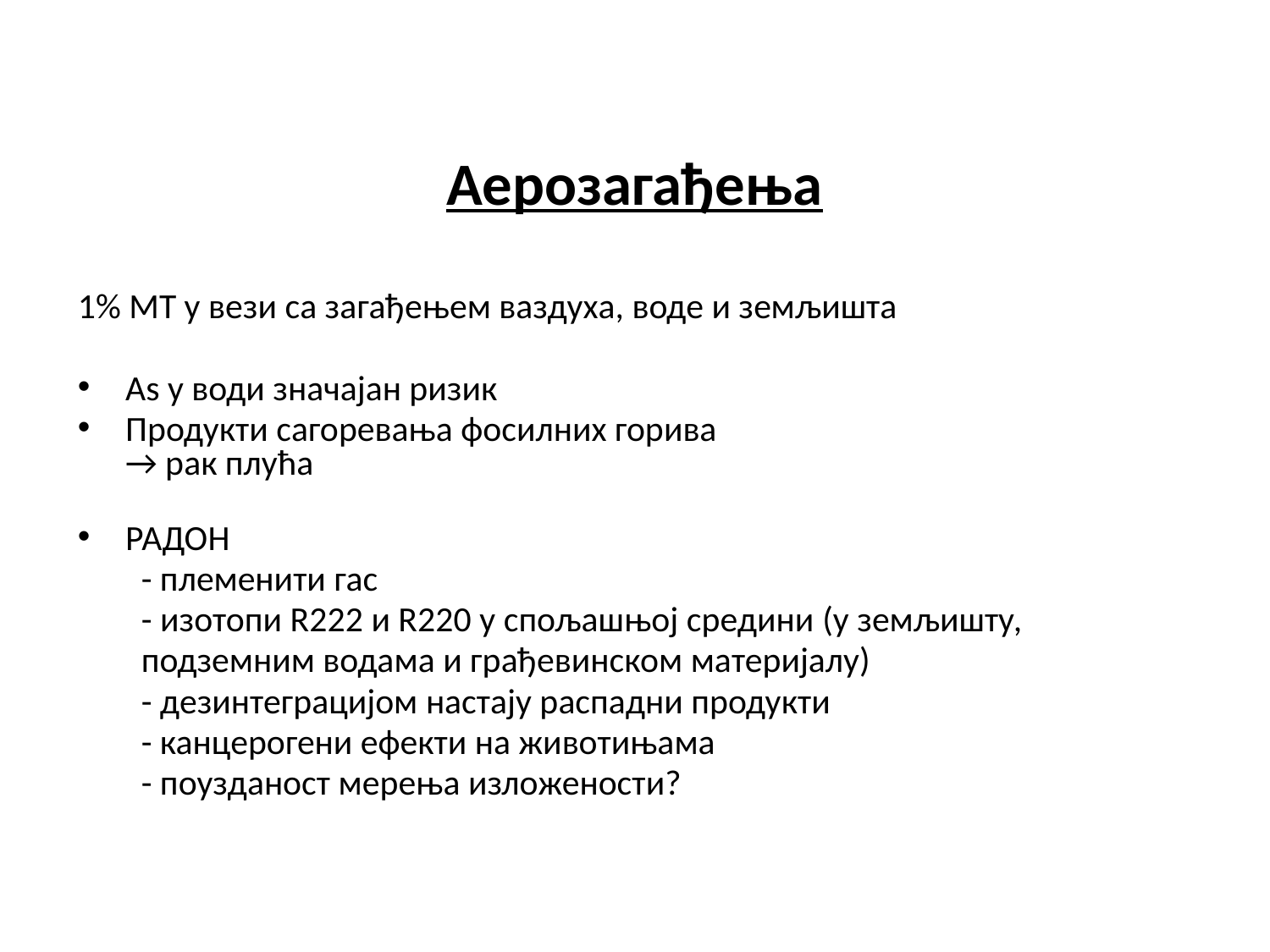

# Аерозагађења

1% МТ у вези са загађењем ваздуха, воде и земљишта

As у води значајан ризик
Продукти сагоревања фосилних горива
→ рак плућа
РАДОН
- племенити гас
- изотопи R222 и R220 у спољашњој средини (у земљишту,
подземним водама и грађевинском материјалу)
- дезинтеграцијом настају распадни продукти
- канцерогени ефекти на животињама
- поузданост мерења изложености?